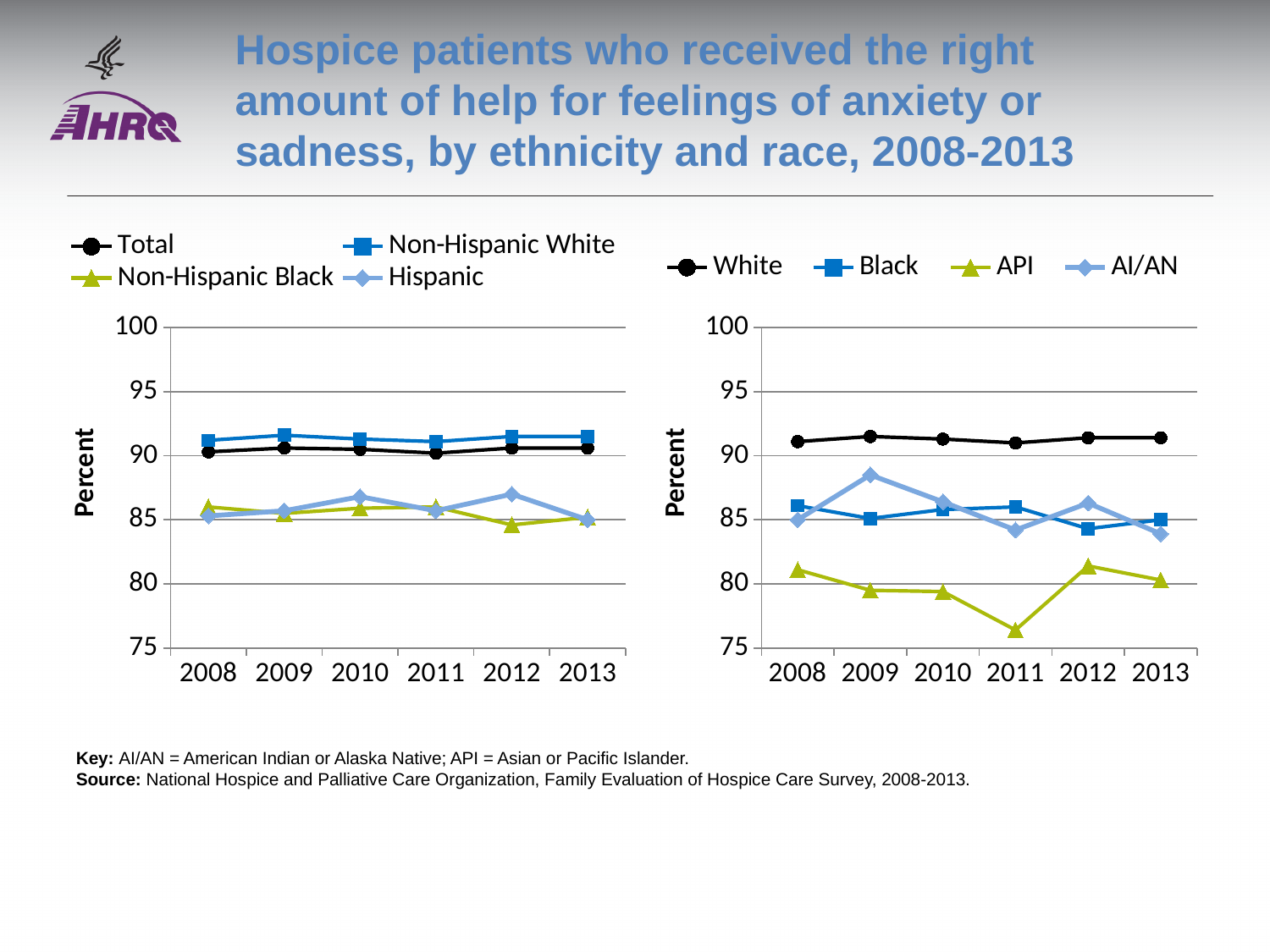

# Hospice patients who received the right amount of help for feelings of anxiety or sadness, by ethnicity and race, 2008-2013

### Chart

| Category | Total | Non-Hispanic White | Non-Hispanic Black | Hispanic |
|---|---|---|---|---|
| 2008 | 90.3 | 91.2 | 86.0 | 85.3 |
| 2009 | 90.6 | 91.6 | 85.5 | 85.7 |
| 2010 | 90.5 | 91.3 | 85.9 | 86.8 |
| 2011 | 90.2 | 91.1 | 86.0 | 85.7 |
| 2012 | 90.6 | 91.5 | 84.6 | 87.0 |
| 2013 | 90.6 | 91.5 | 85.2 | 85.0 |

### Chart

| Category | White | Black | API | AI/AN |
|---|---|---|---|---|
| 2008 | 91.1 | 86.1 | 81.1 | 85.0 |
| 2009 | 91.5 | 85.1 | 79.5 | 88.5 |
| 2010 | 91.3 | 85.8 | 79.4 | 86.4 |
| 2011 | 91.0 | 86.0 | 76.4 | 84.2 |
| 2012 | 91.4 | 84.3 | 81.4 | 86.3 |
| 2013 | 91.4 | 85.0 | 80.3 | 83.9 |
Key: AI/AN = American Indian or Alaska Native; API = Asian or Pacific Islander.
Source: National Hospice and Palliative Care Organization, Family Evaluation of Hospice Care Survey, 2008-2013.